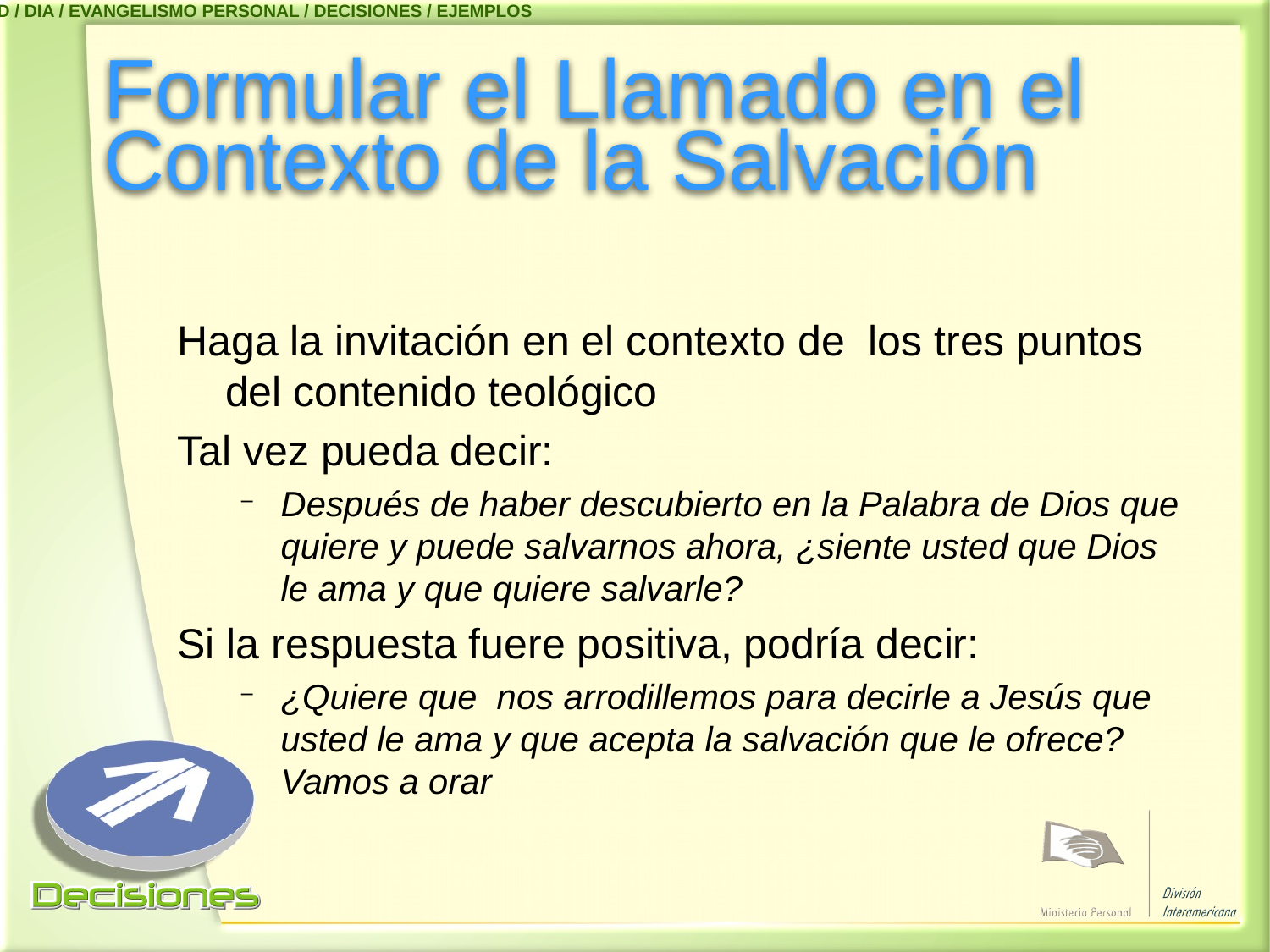

IASD / DIA / EVANGELISMO PERSONAL / DECISIONES / EJEMPLOS
# Formular el Llamado en el Contexto de la Salvación
Haga la invitación en el contexto de  los tres puntos del contenido teológico
Tal vez pueda decir:
Después de haber descubierto en la Palabra de Dios que quiere y puede salvarnos ahora, ¿siente usted que Dios le ama y que quiere salvarle?
Si la respuesta fuere positiva, podría decir:
¿Quiere que  nos arrodillemos para decirle a Jesús que usted le ama y que acepta la salvación que le ofrece? Vamos a orar